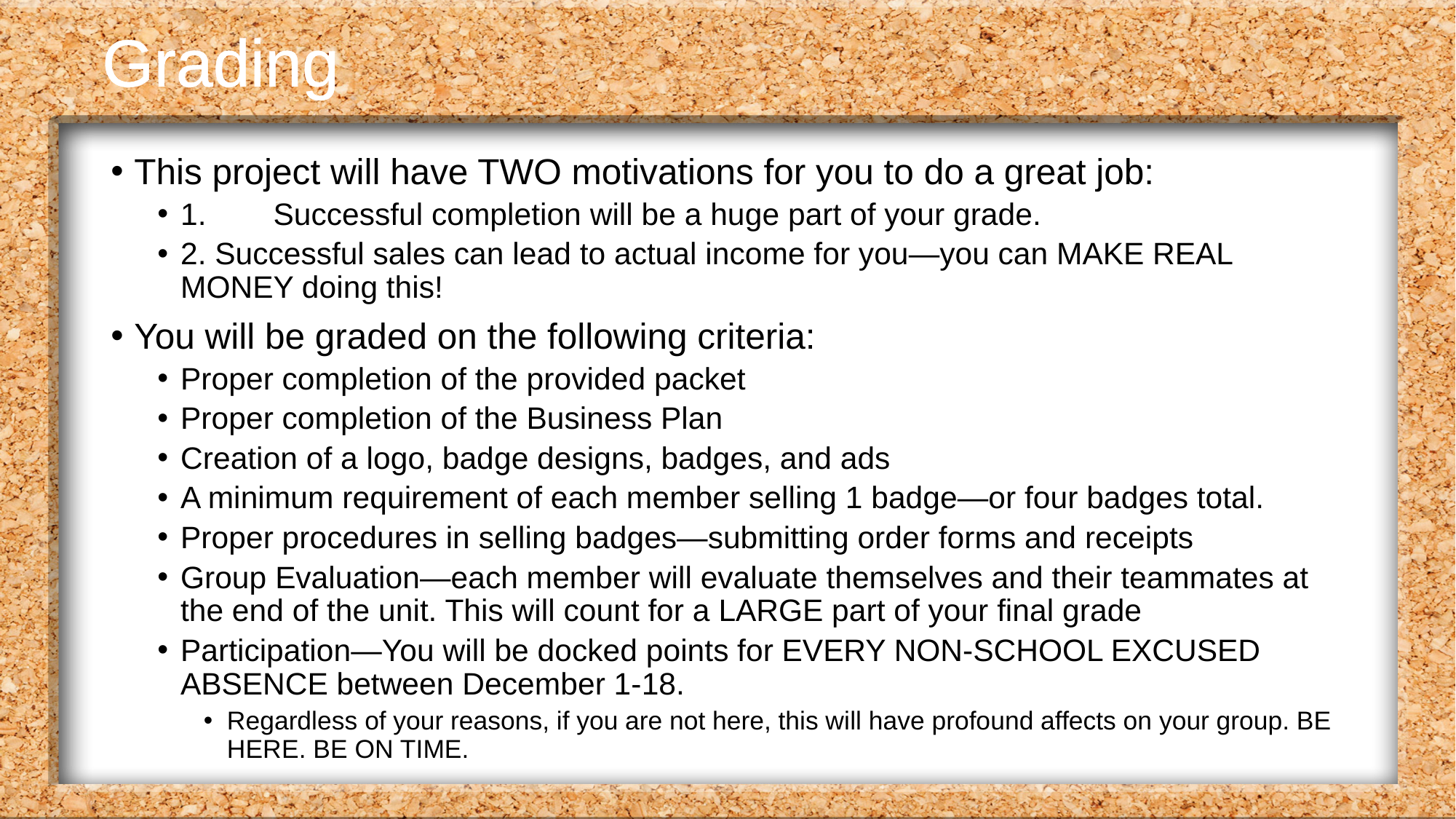

# Grading
This project will have TWO motivations for you to do a great job:
1.	Successful completion will be a huge part of your grade.
2. Successful sales can lead to actual income for you—you can MAKE REAL MONEY doing this!
You will be graded on the following criteria:
Proper completion of the provided packet
Proper completion of the Business Plan
Creation of a logo, badge designs, badges, and ads
A minimum requirement of each member selling 1 badge—or four badges total.
Proper procedures in selling badges—submitting order forms and receipts
Group Evaluation—each member will evaluate themselves and their teammates at the end of the unit. This will count for a LARGE part of your final grade
Participation—You will be docked points for EVERY NON-SCHOOL EXCUSED ABSENCE between December 1-18.
Regardless of your reasons, if you are not here, this will have profound affects on your group. BE HERE. BE ON TIME.